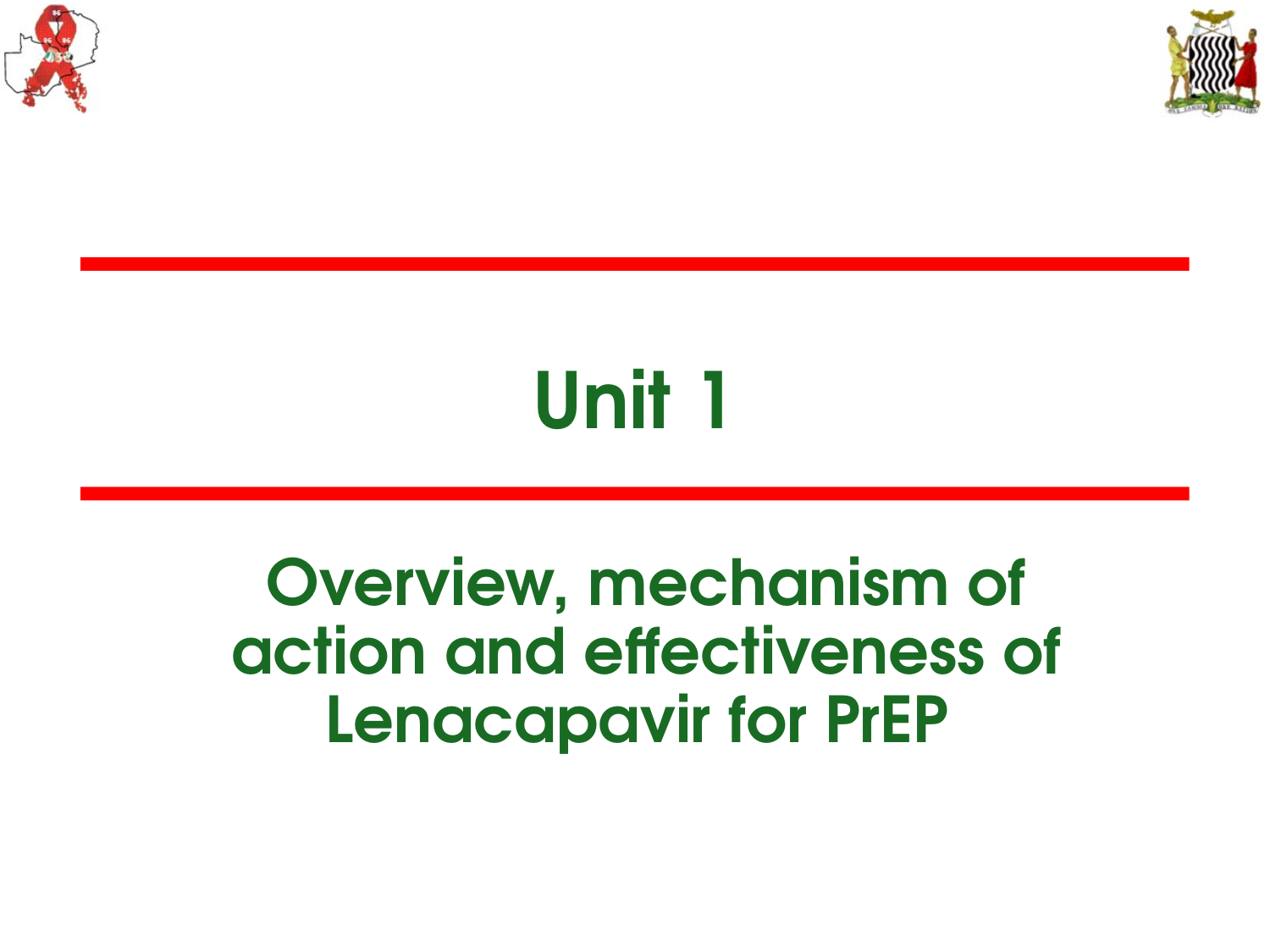

# Unit 1
Overview, mechanism of action and effectiveness of Lenacapavir for PrEP